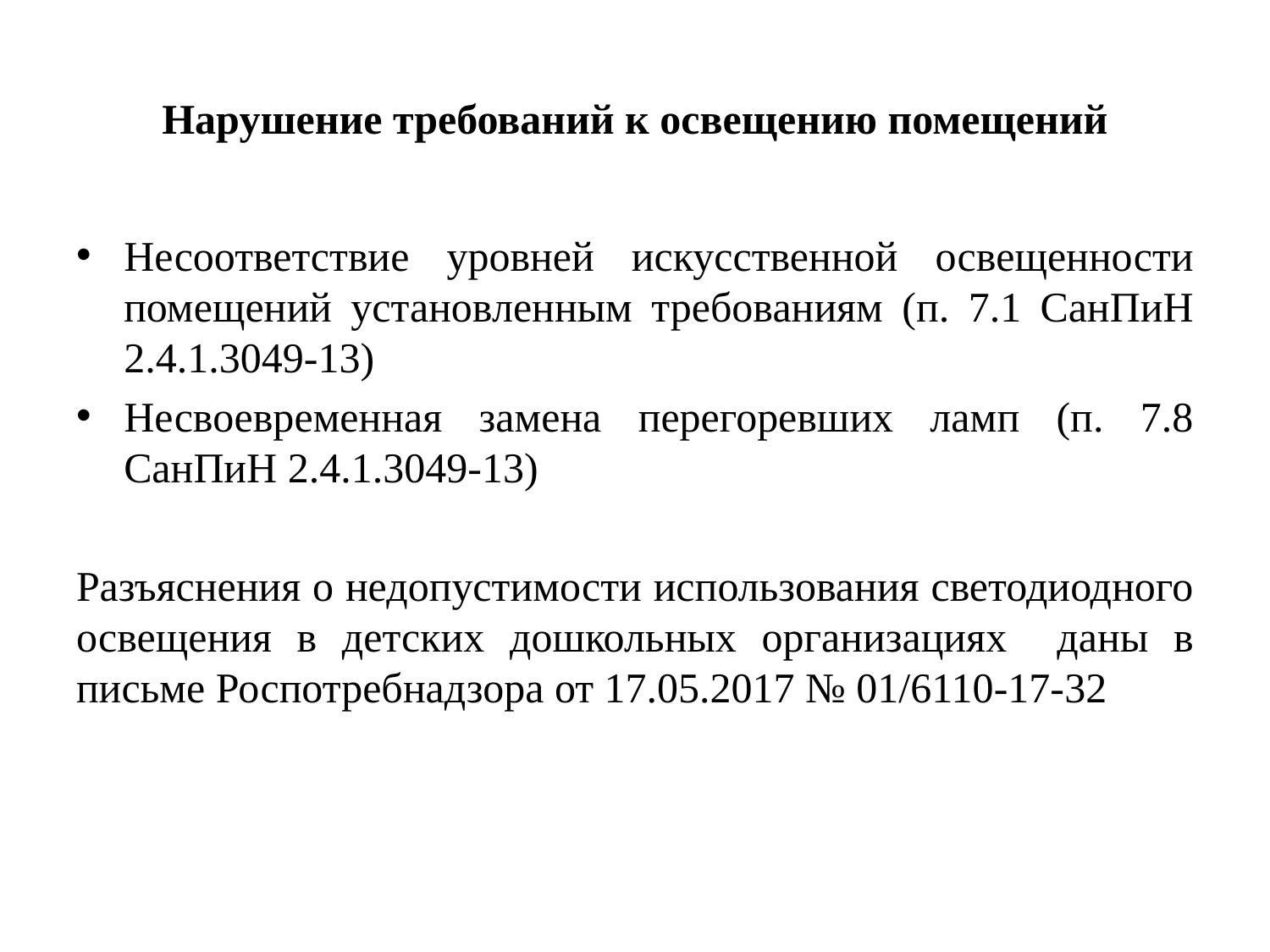

# Нарушение требований к освещению помещений
Несоответствие уровней искусственной освещенности помещений установленным требованиям (п. 7.1 СанПиН 2.4.1.3049-13)
Несвоевременная замена перегоревших ламп (п. 7.8 СанПиН 2.4.1.3049-13)

Разъяснения о недопустимости использования светодиодного освещения в детских дошкольных организациях  даны в письме Роспотребнадзора от 17.05.2017 № 01/6110-17-32